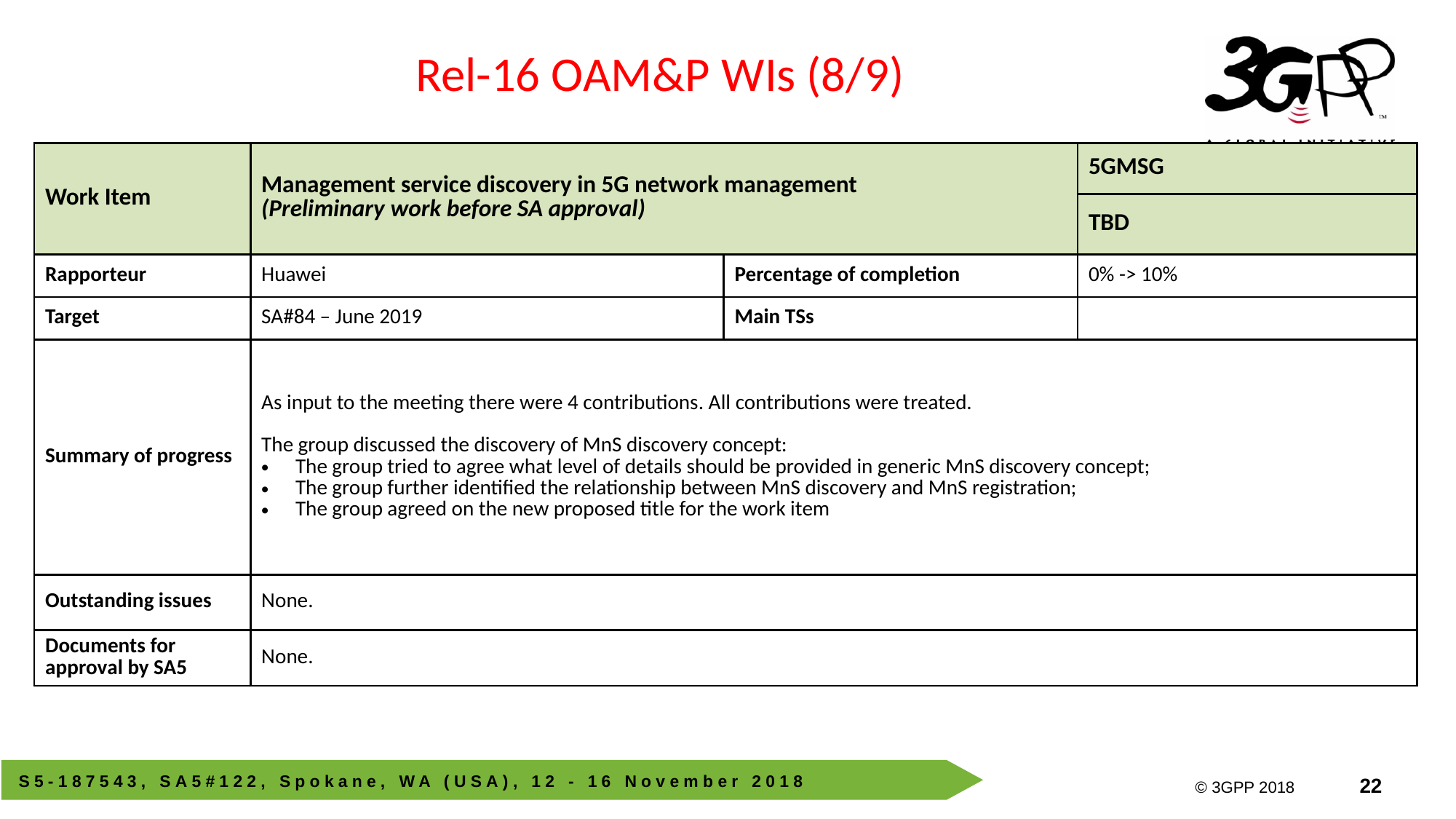

Rel-16 OAM&P WIs (8/9)
| Work Item | Management service discovery in 5G network management (Preliminary work before SA approval) |  | 5GMSG |
| --- | --- | --- | --- |
|  |  |  | TBD |
| Rapporteur | Huawei | Percentage of completion | 0% -> 10% |
| Target | SA#84 – June 2019 | Main TSs |  |
| Summary of progress | As input to the meeting there were 4 contributions. All contributions were treated. The group discussed the discovery of MnS discovery concept: The group tried to agree what level of details should be provided in generic MnS discovery concept; The group further identified the relationship between MnS discovery and MnS registration; The group agreed on the new proposed title for the work item |  |  |
| Outstanding issues | None. |  |  |
| Documents for approval by SA5 | None. |  |  |